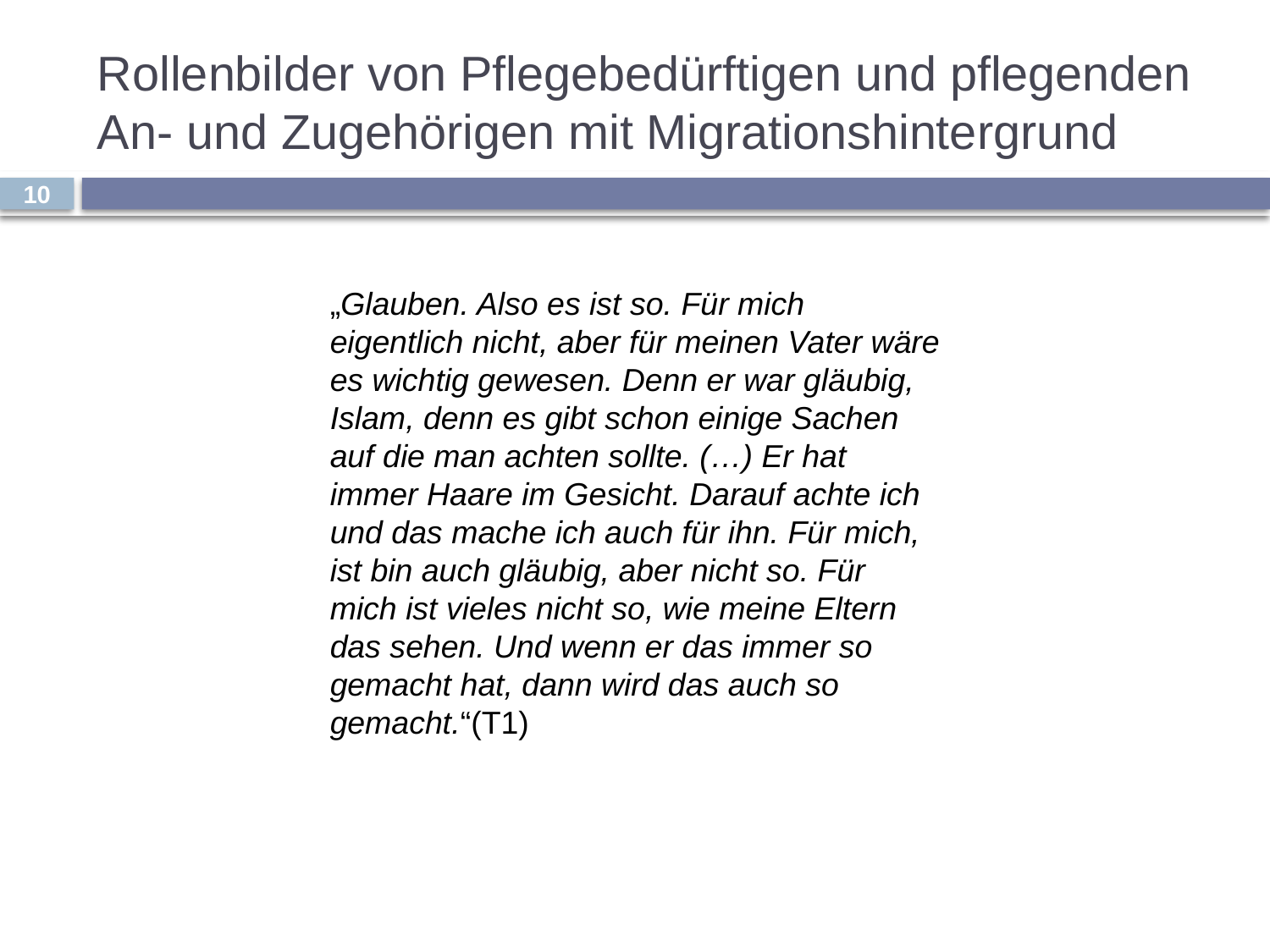

# Rollenbilder von Pflegebedürftigen und pflegenden An- und Zugehörigen mit Migrationshintergrund
10
„Glauben. Also es ist so. Für mich eigentlich nicht, aber für meinen Vater wäre es wichtig gewesen. Denn er war gläubig, Islam, denn es gibt schon einige Sachen auf die man achten sollte. (…) Er hat immer Haare im Gesicht. Darauf achte ich und das mache ich auch für ihn. Für mich, ist bin auch gläubig, aber nicht so. Für mich ist vieles nicht so, wie meine Eltern das sehen. Und wenn er das immer so gemacht hat, dann wird das auch so gemacht.“(T1)